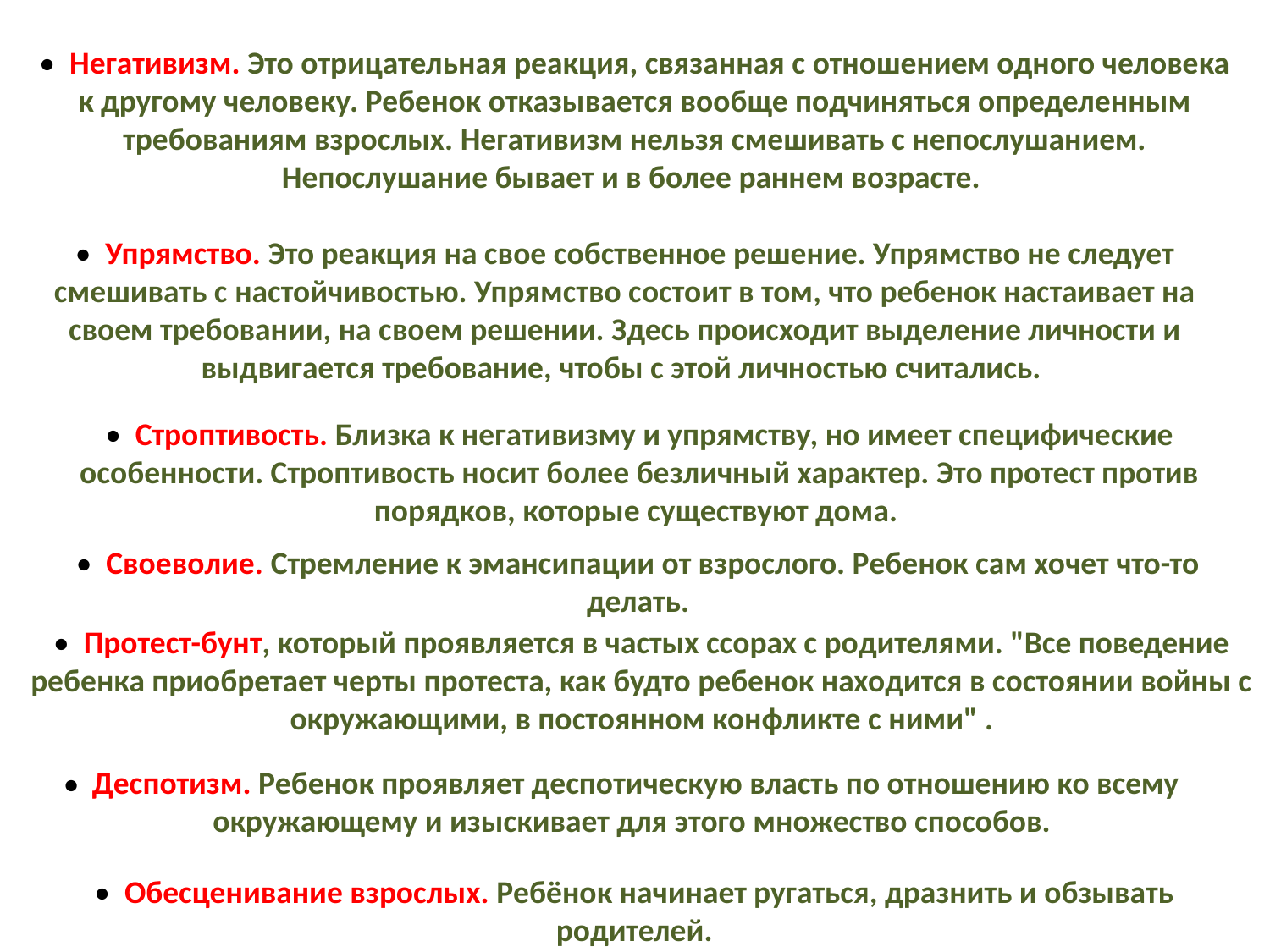

•  Негативизм. Это отрицательная реакция, связанная с отношением одного человека к другому человеку. Ребенок отказывается вообще подчиняться определенным требованиям взрослых. Негативизм нельзя смешивать с непослушанием. Непослушание бывает и в более раннем возрасте.
•  Упрямство. Это реакция на свое собственное решение. Упрямство не следует смешивать с настойчивостью. Упрямство состоит в том, что ребенок настаивает на своем требовании, на своем решении. Здесь происходит выделение личности и выдвигается требование, чтобы с этой личностью считались.
•  Строптивость. Близка к негативизму и упрямству, но имеет специфические особенности. Строптивость носит более безличный характер. Это протест против порядков, которые существуют дома.
•  Своеволие. Стремление к эмансипации от взрослого. Ребенок сам хочет что-то делать.
•  Протест-бунт, который проявляется в частых ссорах с родителями. "Все поведение ребенка приобретает черты протеста, как будто ребенок находится в состоянии войны с окружающими, в постоянном конфликте с ними" .
 Деспотизм. Ребенок проявляет деспотическую власть по отношению ко всему окружающему и изыскивает для этого множество способов.
•
•  Обесценивание взрослых. Ребёнок начинает ругаться, дразнить и обзывать родителей.